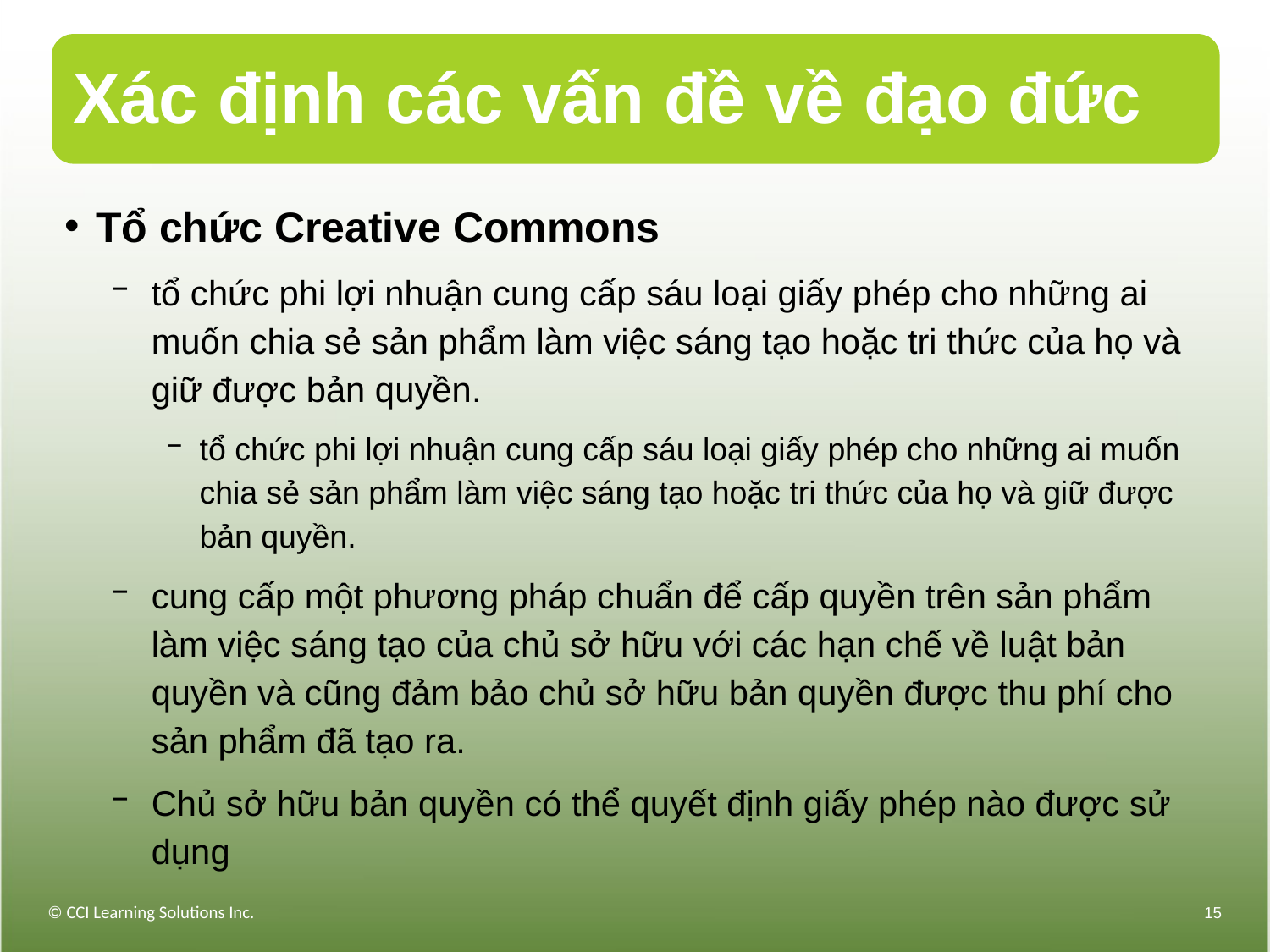

# Xác định các vấn đề về đạo đức
Tổ chức Creative Commons
tổ chức phi lợi nhuận cung cấp sáu loại giấy phép cho những ai muốn chia sẻ sản phẩm làm việc sáng tạo hoặc tri thức của họ và giữ được bản quyền.
tổ chức phi lợi nhuận cung cấp sáu loại giấy phép cho những ai muốn chia sẻ sản phẩm làm việc sáng tạo hoặc tri thức của họ và giữ được bản quyền.
cung cấp một phương pháp chuẩn để cấp quyền trên sản phẩm làm việc sáng tạo của chủ sở hữu với các hạn chế về luật bản quyền và cũng đảm bảo chủ sở hữu bản quyền được thu phí cho sản phẩm đã tạo ra.
Chủ sở hữu bản quyền có thể quyết định giấy phép nào được sử dụng
© CCI Learning Solutions Inc.
15